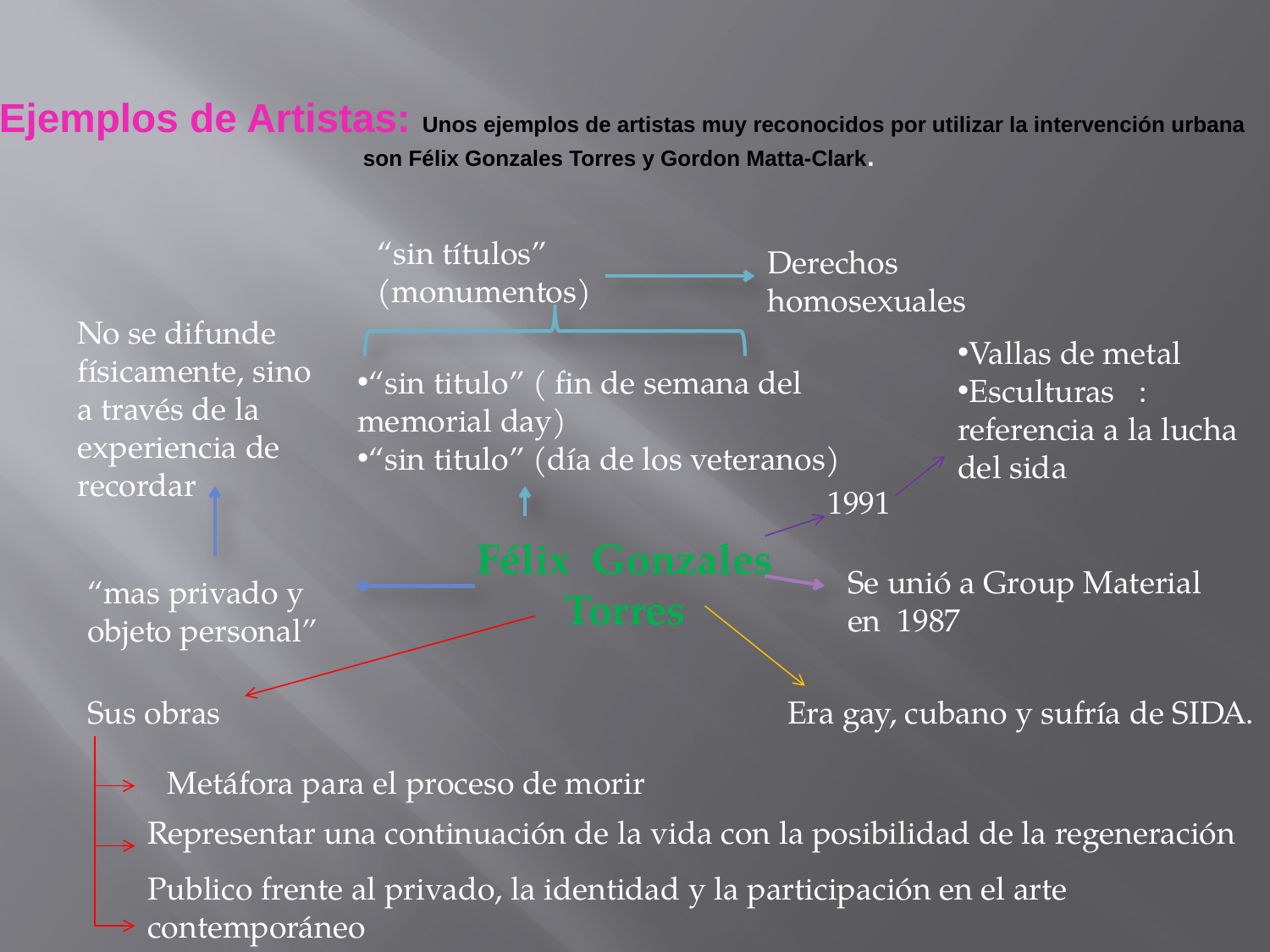

# Ejemplos de Artistas: Unos ejemplos de artistas muy reconocidos por utilizar la intervención urbana son Félix Gonzales Torres y Gordon Matta-Clark.

“sin títulos” (monumentos)
Derechos homosexuales
No se difunde físicamente, sino a través de la experiencia de recordar
Vallas de metal
Esculturas   :    referencia a la lucha del sida
“sin titulo” ( fin de semana del memorial day)
“sin titulo” (día de los veteranos)

1991
Félix  Gonzales Torres
Se unió a Group Material en  1987
“mas privado y objeto personal”
Sus obras
Era gay, cubano y sufría de SIDA.
Metáfora para el proceso de morir
Representar una continuación de la vida con la posibilidad de la regeneración
Publico frente al privado, la identidad y la participación en el arte contemporáneo